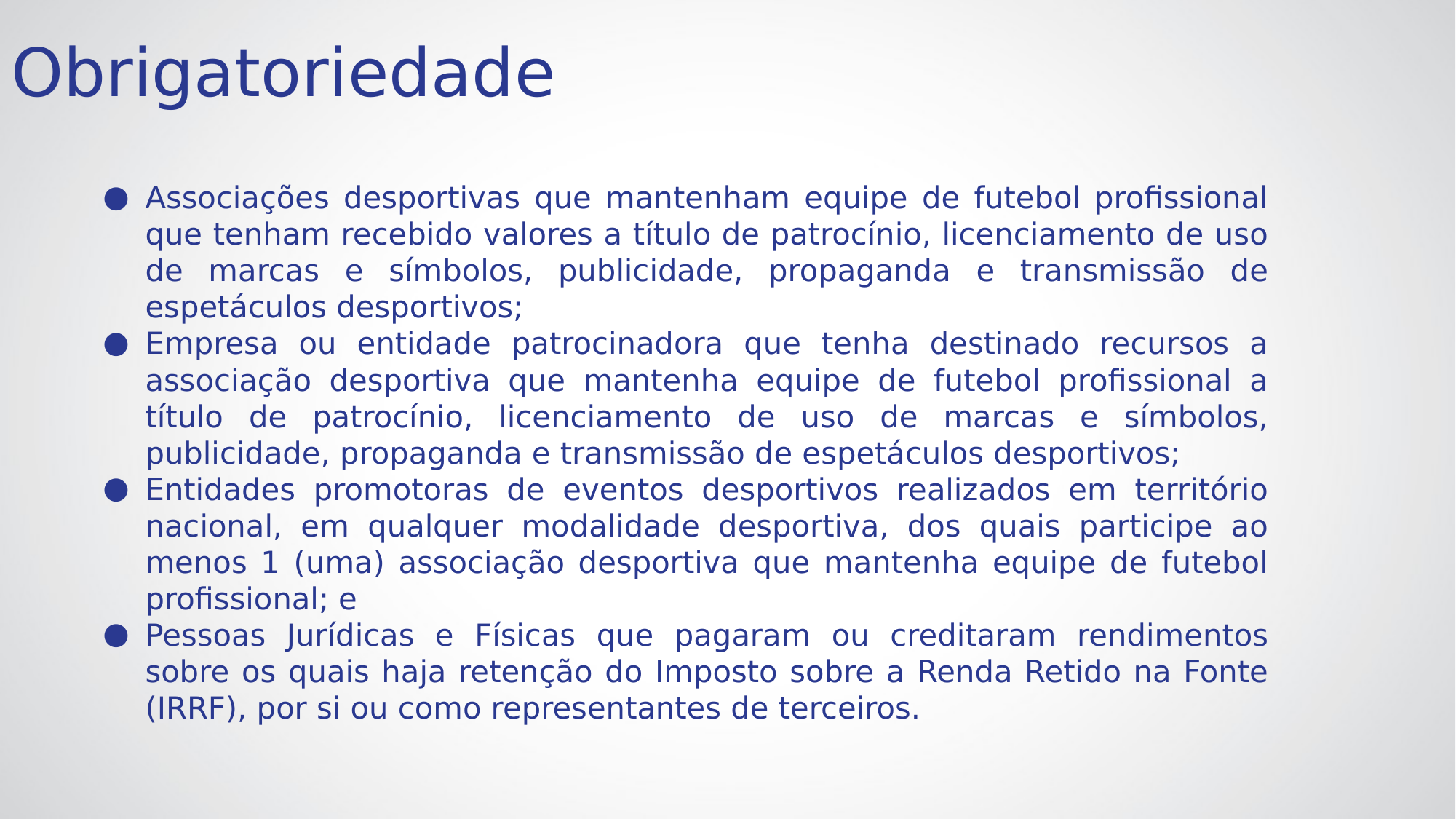

Obrigatoriedade

Associações desportivas que mantenham equipe de futebol profissional que tenham recebido valores a título de patrocínio, licenciamento de uso de marcas e símbolos, publicidade, propaganda e transmissão de espetáculos desportivos;
Empresa ou entidade patrocinadora que tenha destinado recursos a associação desportiva que mantenha equipe de futebol profissional a título de patrocínio, licenciamento de uso de marcas e símbolos, publicidade, propaganda e transmissão de espetáculos desportivos;
Entidades promotoras de eventos desportivos realizados em território nacional, em qualquer modalidade desportiva, dos quais participe ao menos 1 (uma) associação desportiva que mantenha equipe de futebol profissional; e
Pessoas Jurídicas e Físicas que pagaram ou creditaram rendimentos sobre os quais haja retenção do Imposto sobre a Renda Retido na Fonte (IRRF), por si ou como representantes de terceiros.